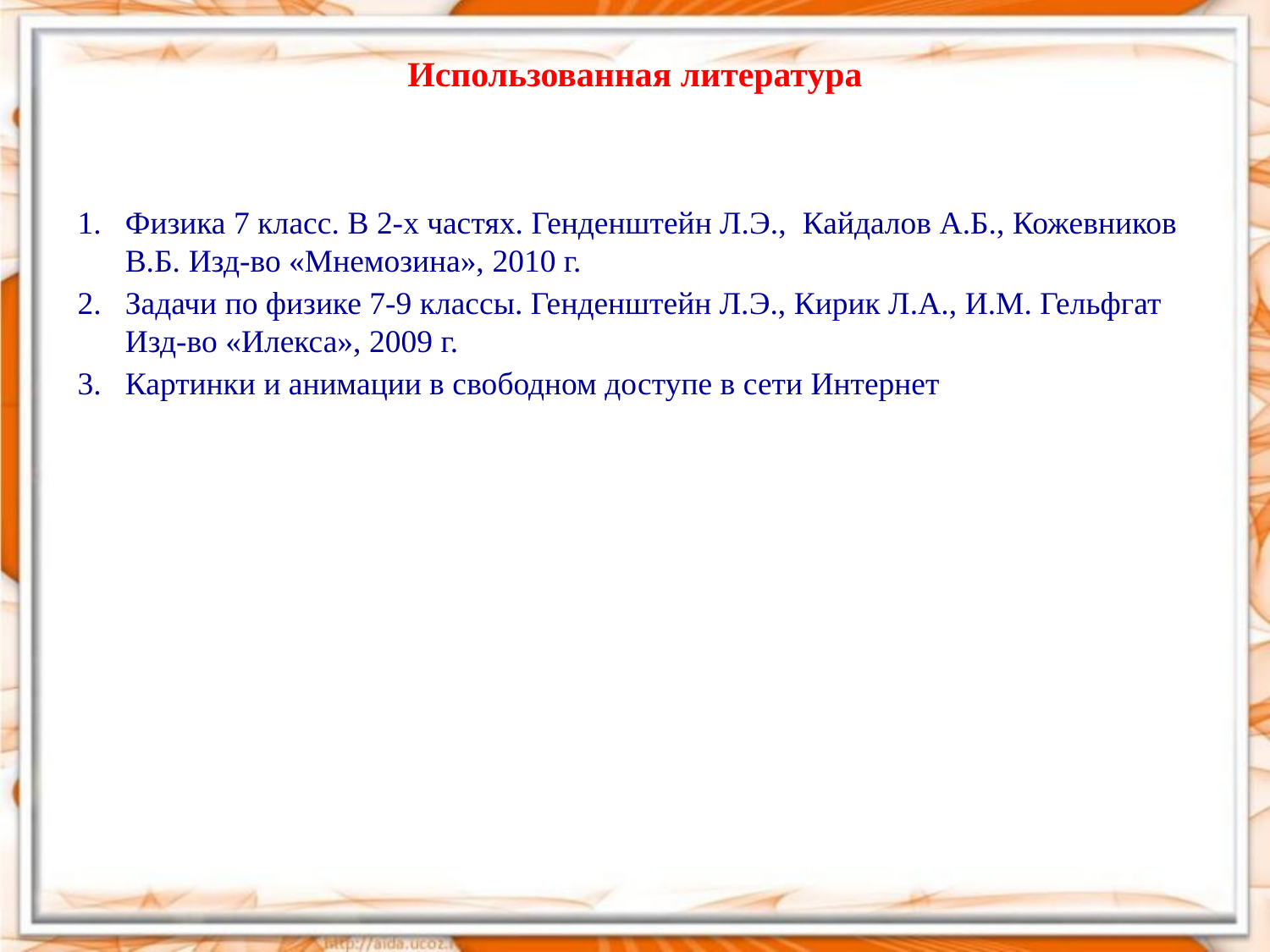

# Использованная литература
Физика 7 класс. В 2-х частях. Генденштейн Л.Э.,  Кайдалов А.Б., Кожевников В.Б. Изд-во «Мнемозина», 2010 г.
Задачи по физике 7-9 классы. Генденштейн Л.Э., Кирик Л.А., И.М. Гельфгат Изд-во «Илекса», 2009 г.
Картинки и анимации в свободном доступе в сети Интернет